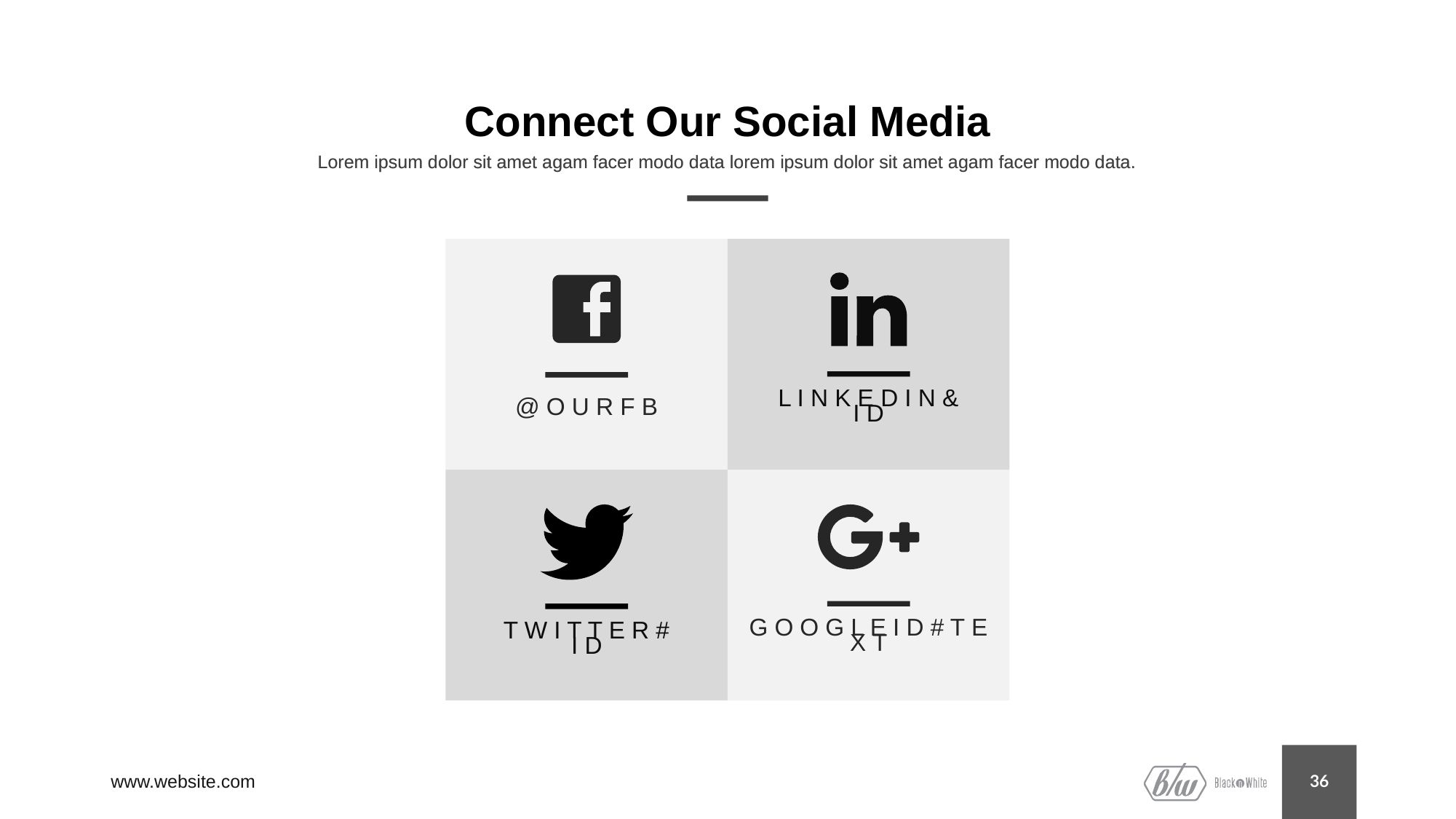

# Connect Our Social Media

Lorem ipsum dolor sit amet agam facer modo data lorem ipsum dolor sit amet agam facer modo data.

L I N K E D I N & I D

@ O U R F B

T W I T T E R # I D

G O O G L E I D # T E X T
www.website.com